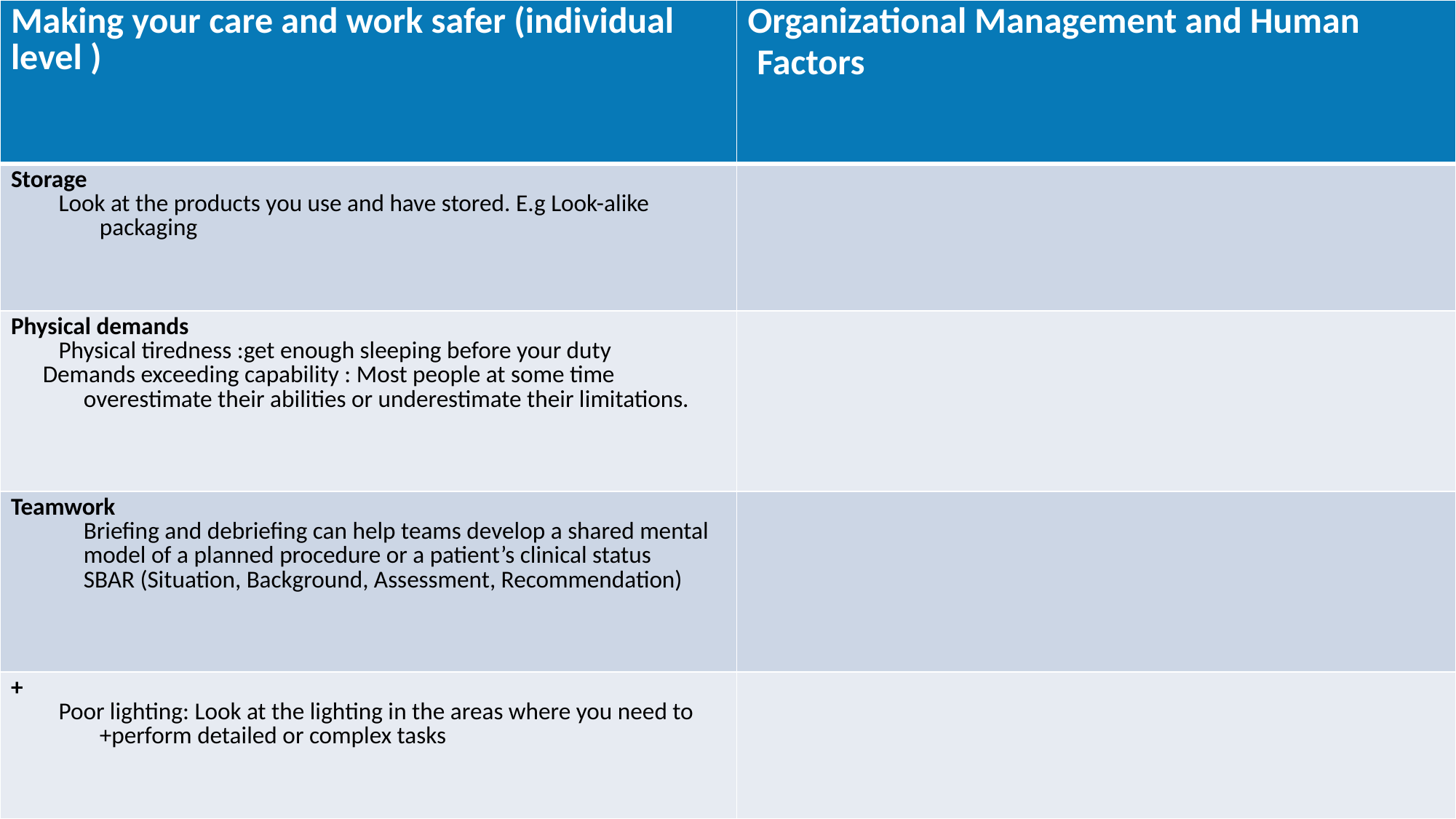

| Making your care and work safer (individual level ) | Organizational Management and Human Factors |
| --- | --- |
| Storage Look at the products you use and have stored. E.g Look-alike packaging |  |
| Physical demands Physical tiredness :get enough sleeping before your duty Demands exceeding capability : Most people at some time overestimate their abilities or underestimate their limitations. |  |
| Teamwork Briefing and debriefing can help teams develop a shared mental model of a planned procedure or a patient’s clinical status SBAR (Situation, Background, Assessment, Recommendation) |  |
| + Poor lighting: Look at the lighting in the areas where you need to +perform detailed or complex tasks |  |
#